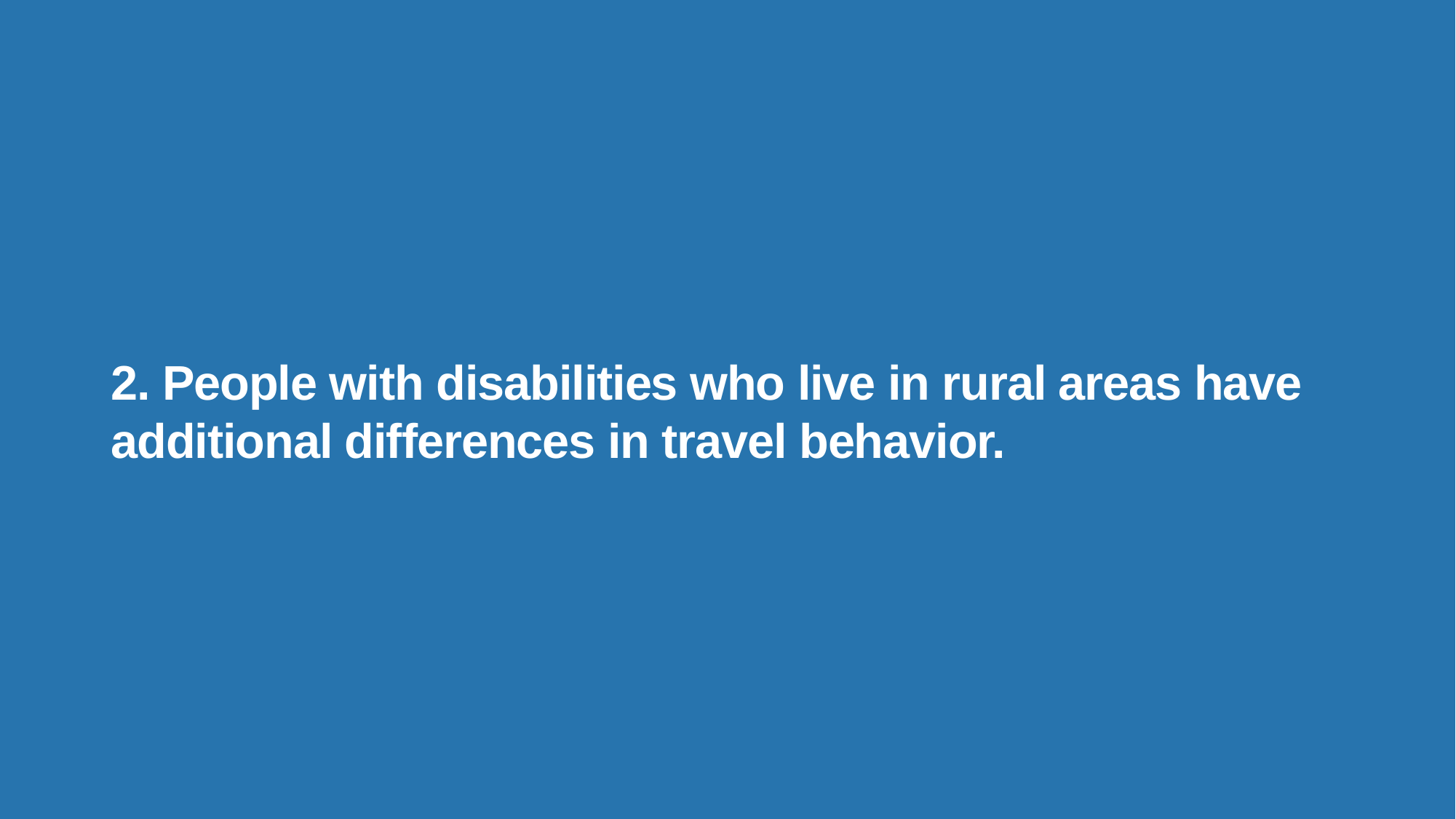

# 2. People with disabilities who live in rural areas have additional differences in travel behavior.